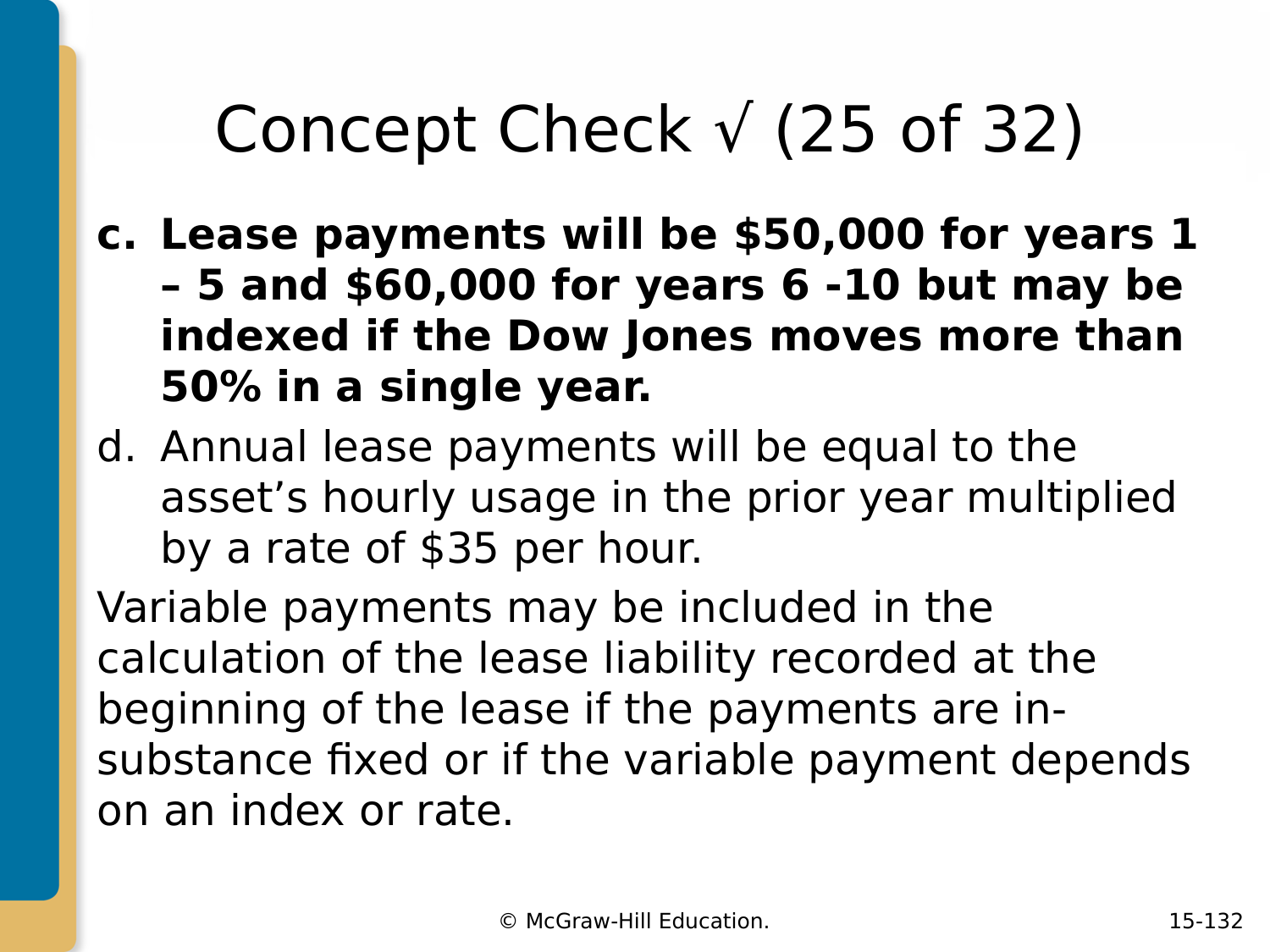

# Concept Check √ (25 of 32)
Lease payments will be $50,000 for years 1 – 5 and $60,000 for years 6 -10 but may be indexed if the Dow Jones moves more than 50% in a single year.
Annual lease payments will be equal to the asset’s hourly usage in the prior year multiplied by a rate of $35 per hour.
Variable payments may be included in the calculation of the lease liability recorded at the beginning of the lease if the payments are in-substance fixed or if the variable payment depends on an index or rate.